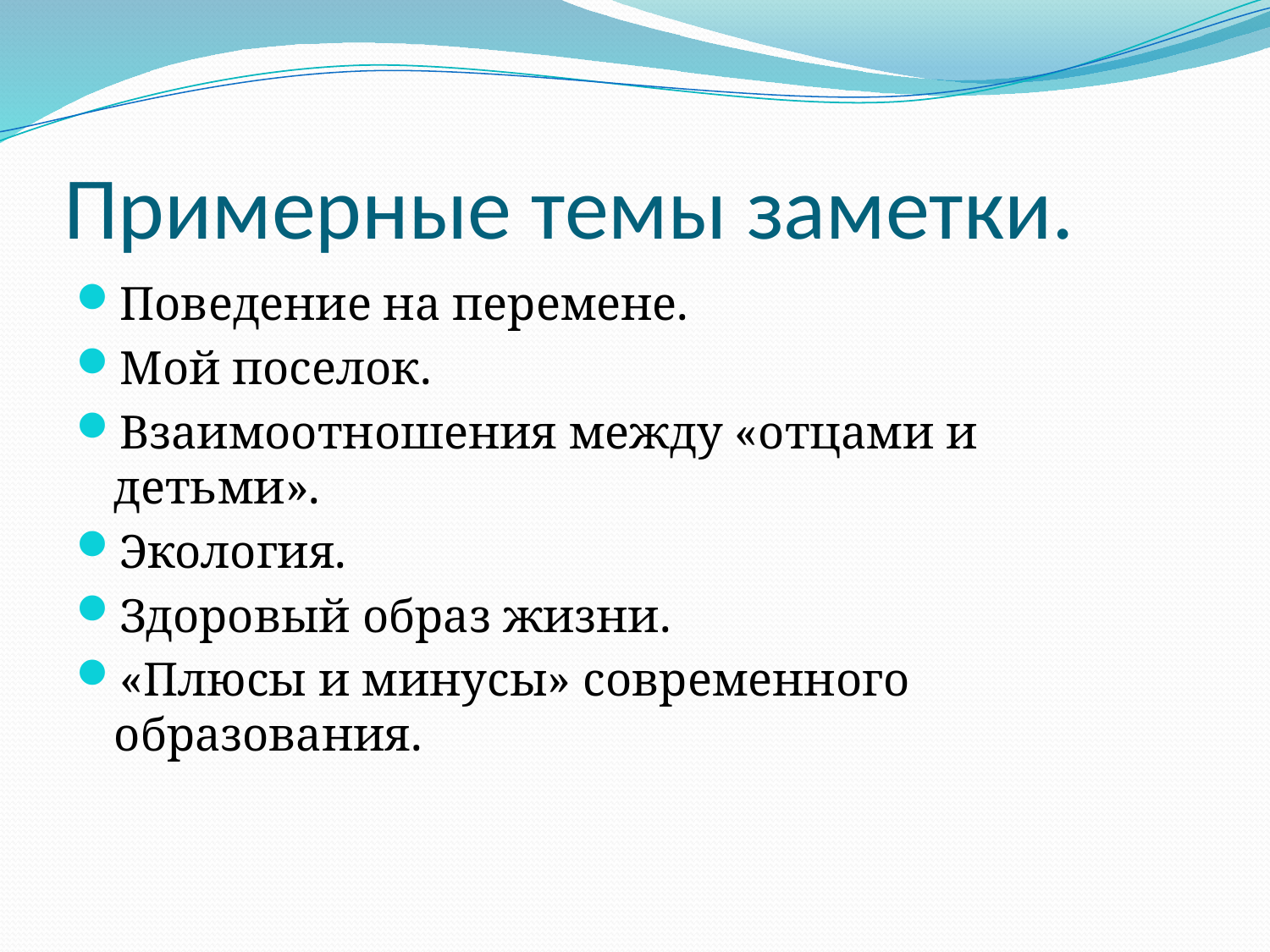

# Примерные темы заметки.
Поведение на перемене.
Мой поселок.
Взаимоотношения между «отцами и детьми».
Экология.
Здоровый образ жизни.
«Плюсы и минусы» современного образования.